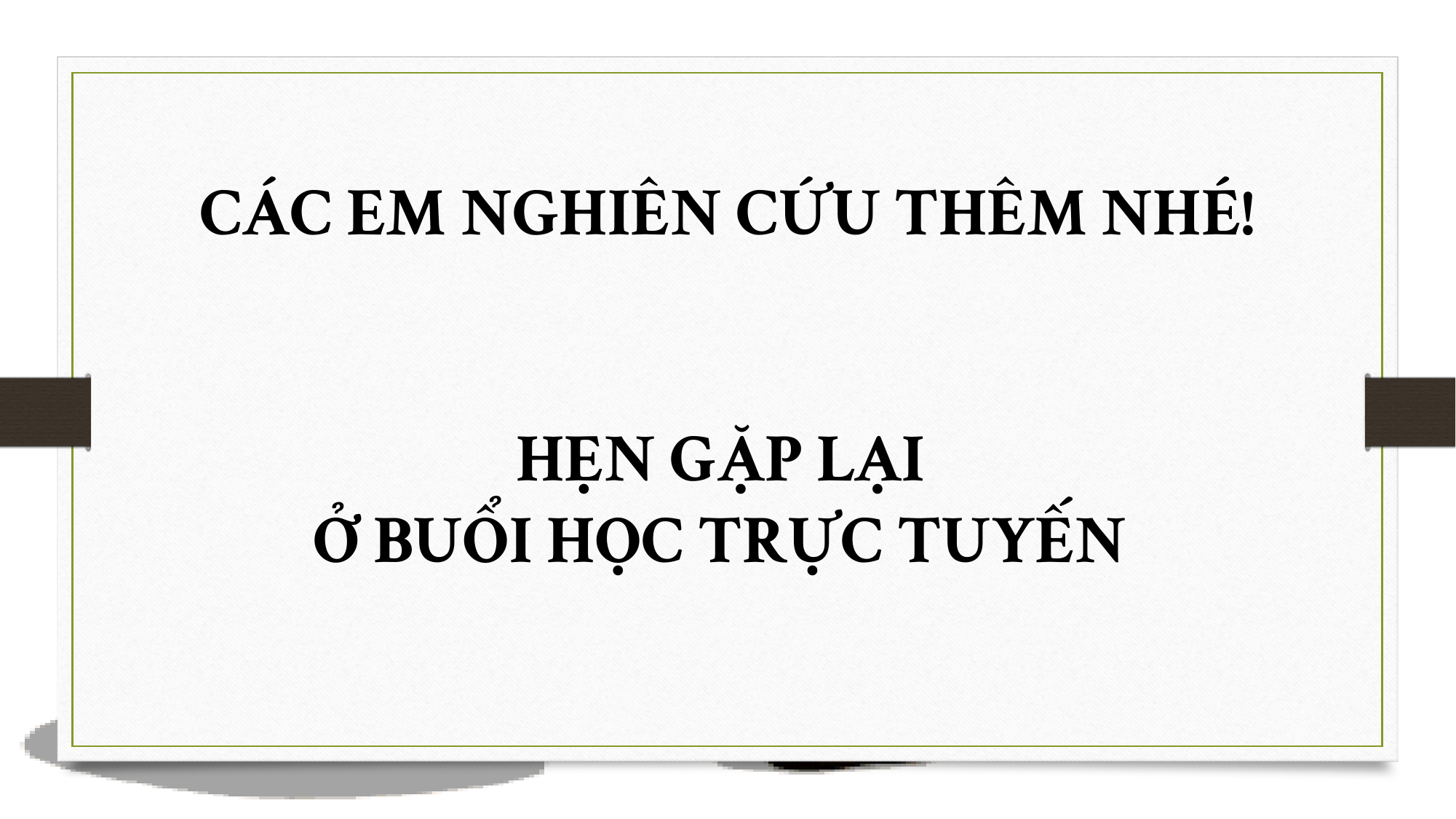

CÁC EM NGHIÊN CỨU THÊM NHÉ!

HẸN GẶP LẠI
Ở BUỔI HỌC TRỰC TUYẾN